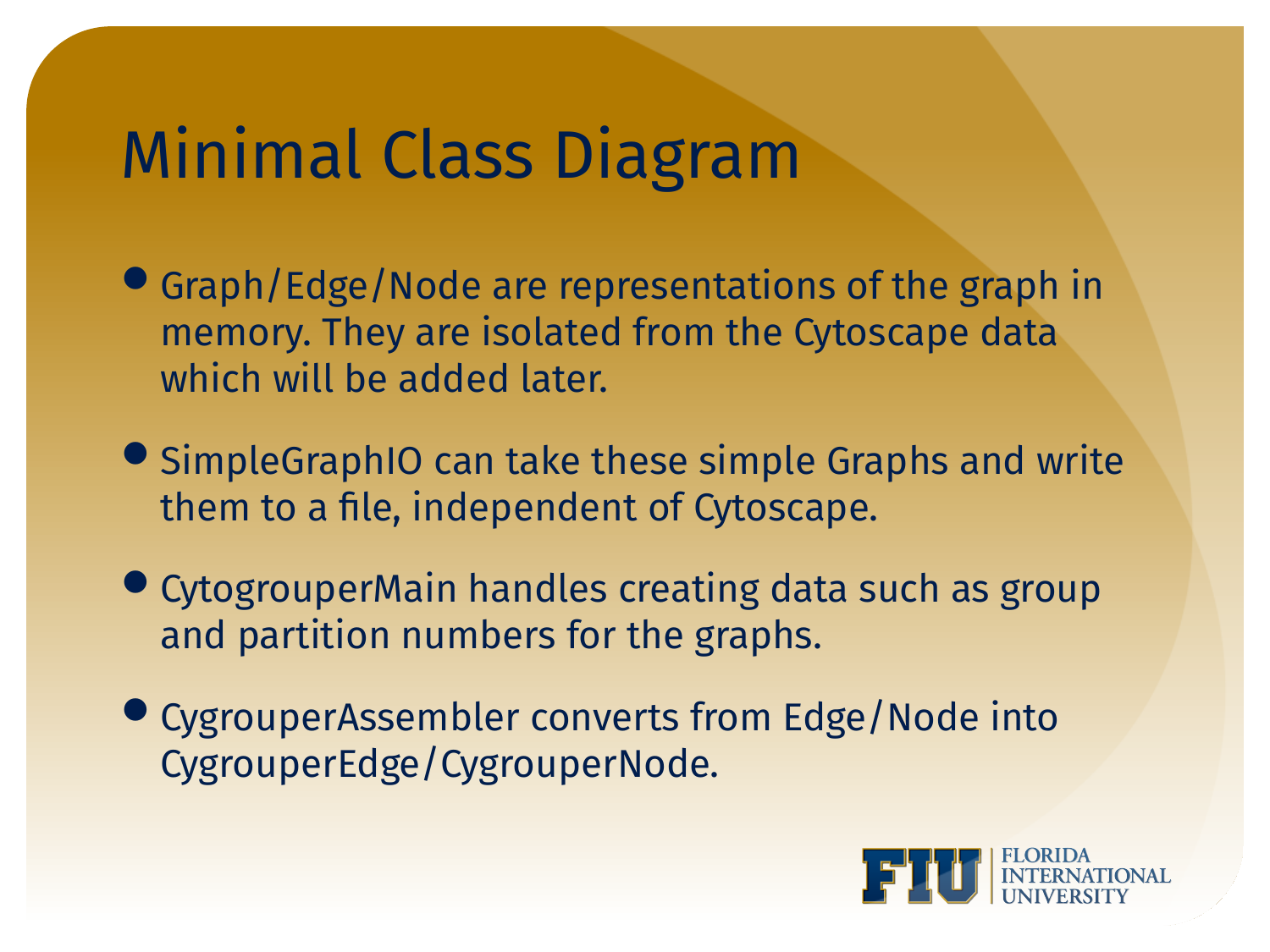

# Minimal Class Diagram
Graph/Edge/Node are representations of the graph in memory. They are isolated from the Cytoscape data which will be added later.
SimpleGraphIO can take these simple Graphs and write them to a file, independent of Cytoscape.
CytogrouperMain handles creating data such as group and partition numbers for the graphs.
CygrouperAssembler converts from Edge/Node into CygrouperEdge/CygrouperNode.